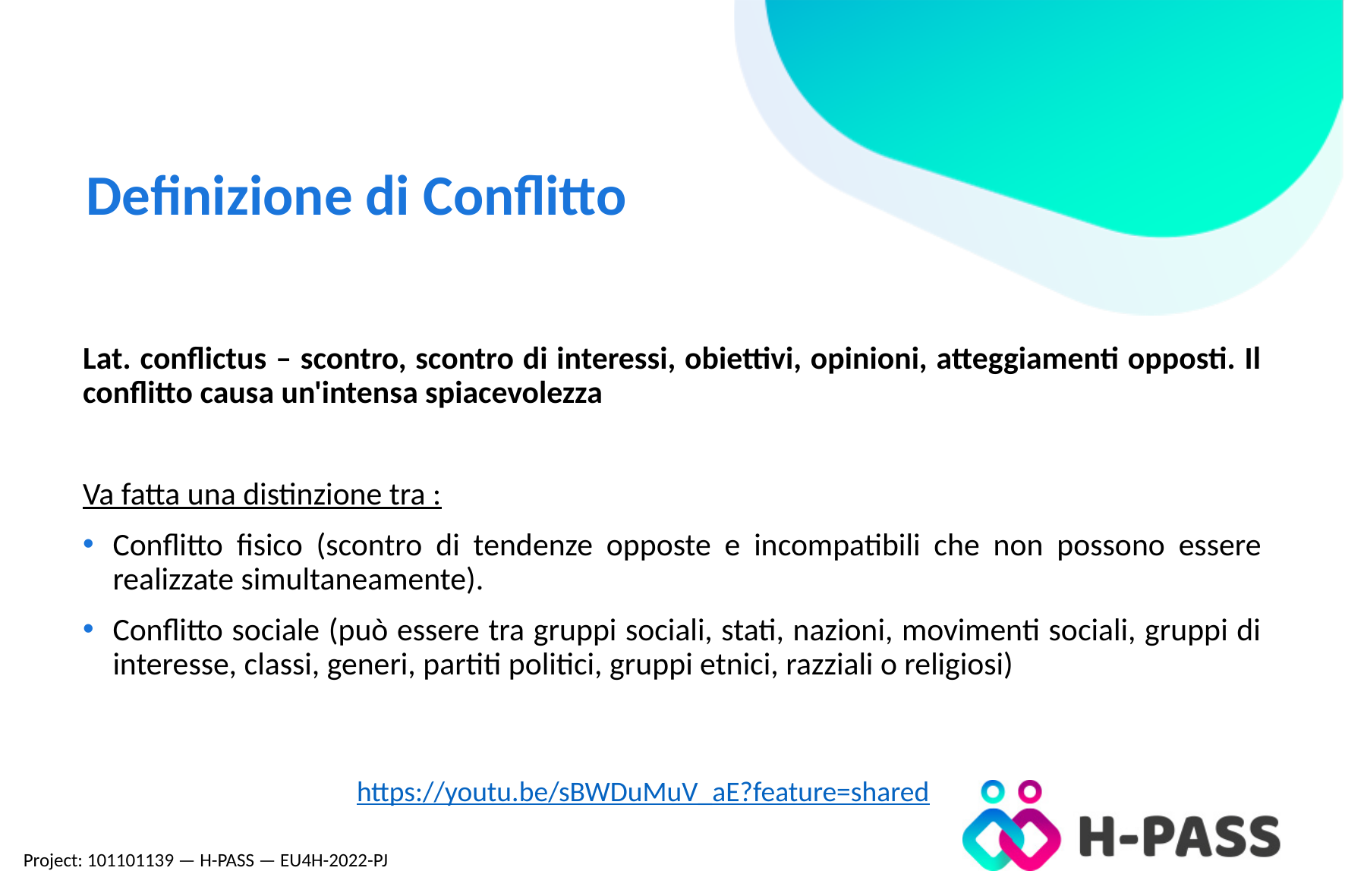

# Definizione di Conflitto
Lat. conflictus – scontro, scontro di interessi, obiettivi, opinioni, atteggiamenti opposti. Il conflitto causa un'intensa spiacevolezza

Va fatta una distinzione tra :
Conflitto fisico (scontro di tendenze opposte e incompatibili che non possono essere realizzate simultaneamente).
Conflitto sociale (può essere tra gruppi sociali, stati, nazioni, movimenti sociali, gruppi di interesse, classi, generi, partiti politici, gruppi etnici, razziali o religiosi)
https://youtu.be/sBWDuMuV_aE?feature=shared
Project: 101101139 — H-PASS — EU4H-2022-PJ